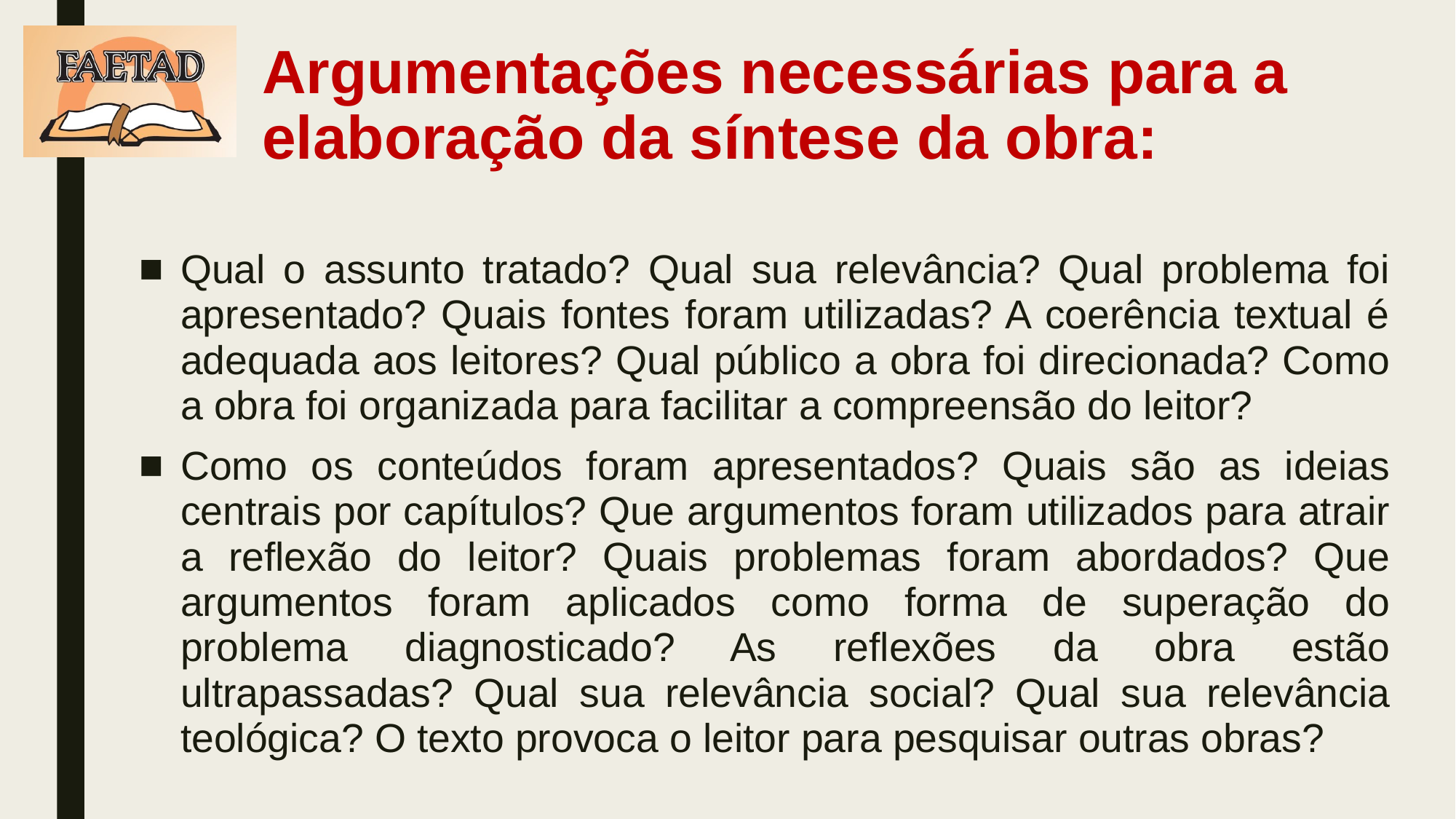

# Argumentações necessárias para a elaboração da síntese da obra:
Qual o assunto tratado? Qual sua relevância? Qual problema foi apresentado? Quais fontes foram utilizadas? A coerência textual é adequada aos leitores? Qual público a obra foi direcionada? Como a obra foi organizada para facilitar a compreensão do leitor?
Como os conteúdos foram apresentados? Quais são as ideias centrais por capítulos? Que argumentos foram utilizados para atrair a reflexão do leitor? Quais problemas foram abordados? Que argumentos foram aplicados como forma de superação do problema diagnosticado? As reflexões da obra estão ultrapassadas? Qual sua relevância social? Qual sua relevância teológica? O texto provoca o leitor para pesquisar outras obras?